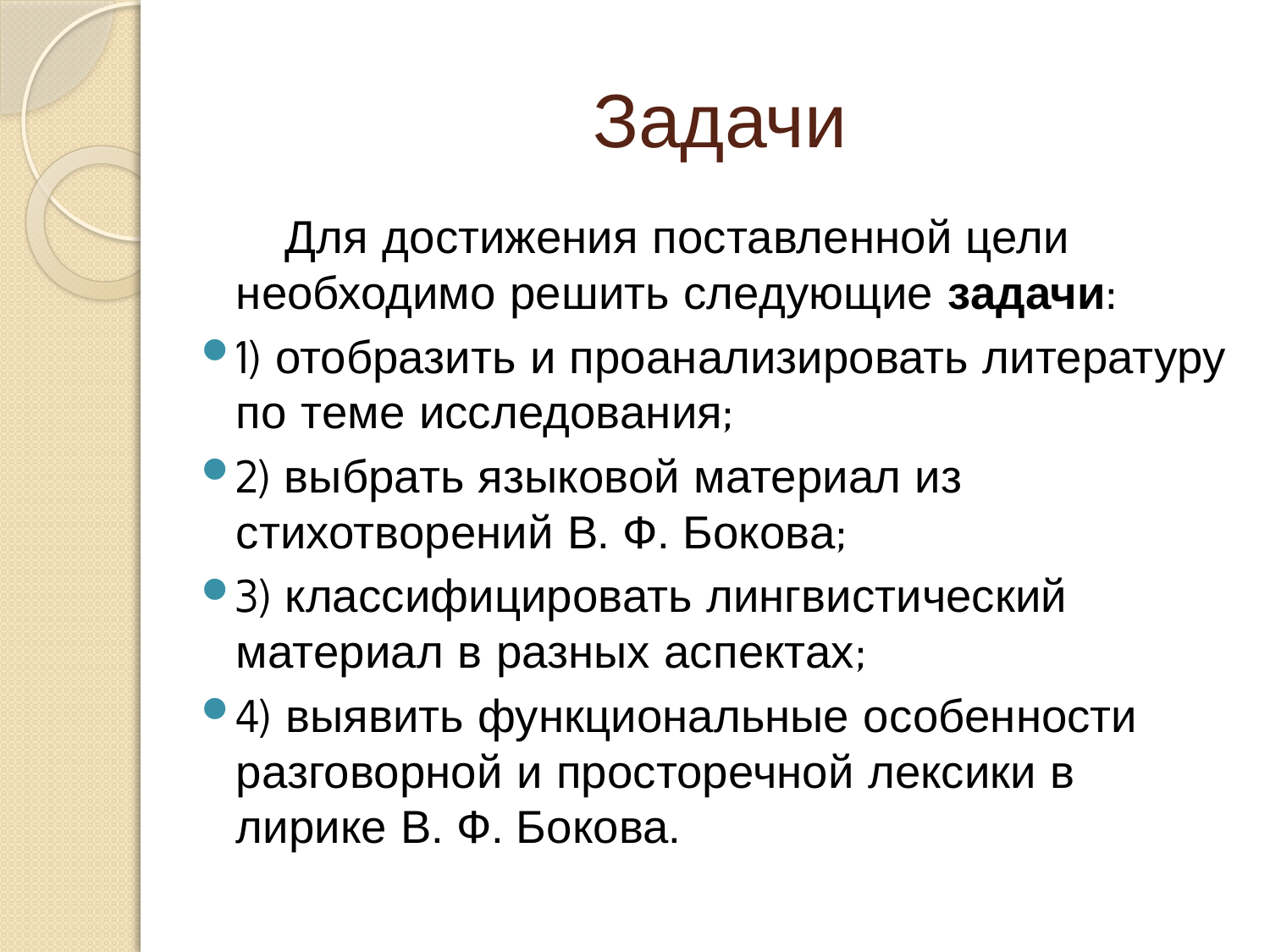

# Задачи
      Для достижения поставленной цели необходимо решить следующие задачи:
1) отобразить и проанализировать литературу по теме исследования;
2) выбрать языковой материал из стихотворений В. Ф. Бокова;
3) классифицировать лингвистический материал в разных аспектах;
4) выявить функциональные особенности разговорной и просторечной лексики в лирике В. Ф. Бокова.